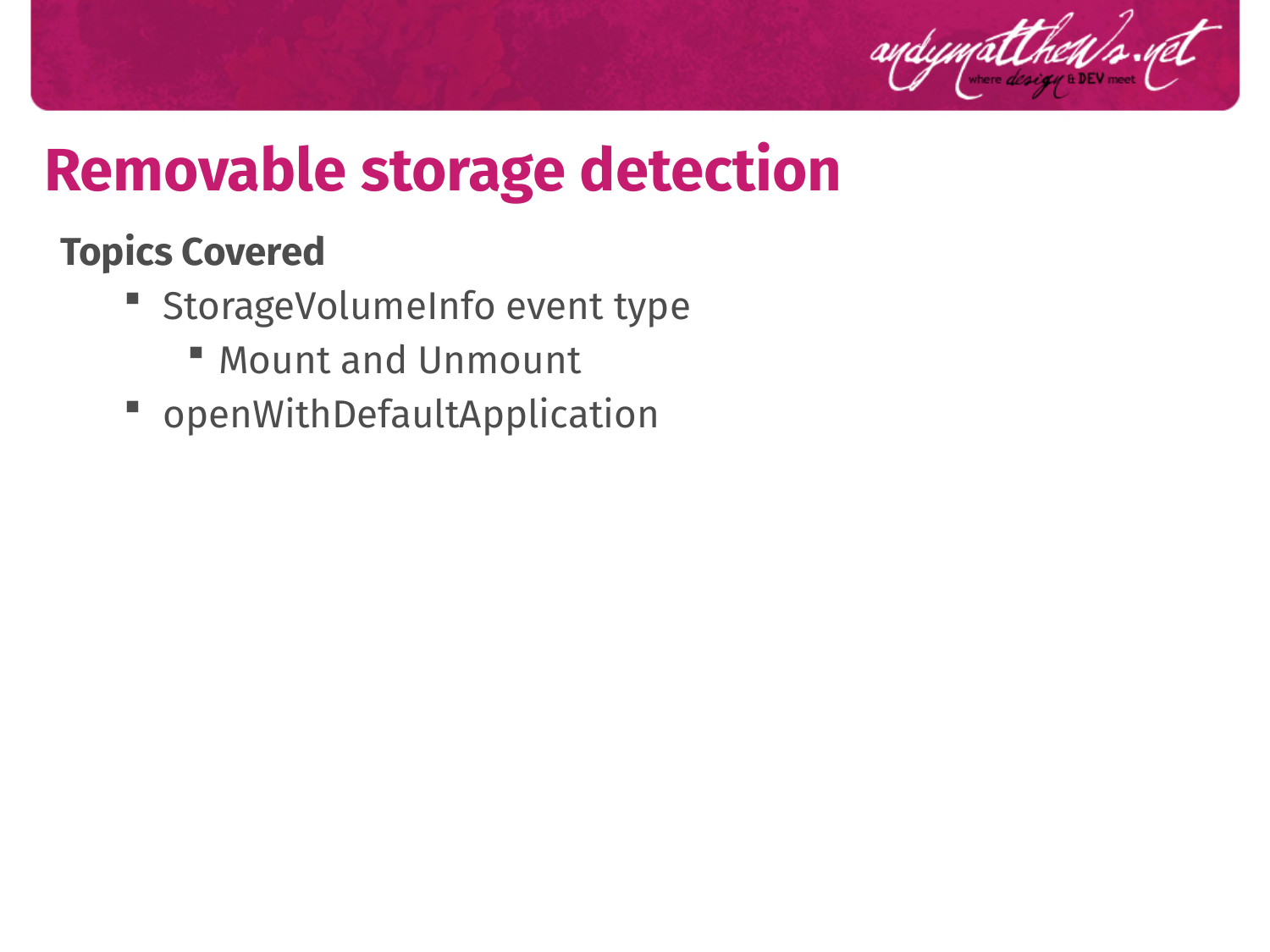

Removable storage detection
Topics Covered
StorageVolumeInfo event type
Mount and Unmount
openWithDefaultApplication